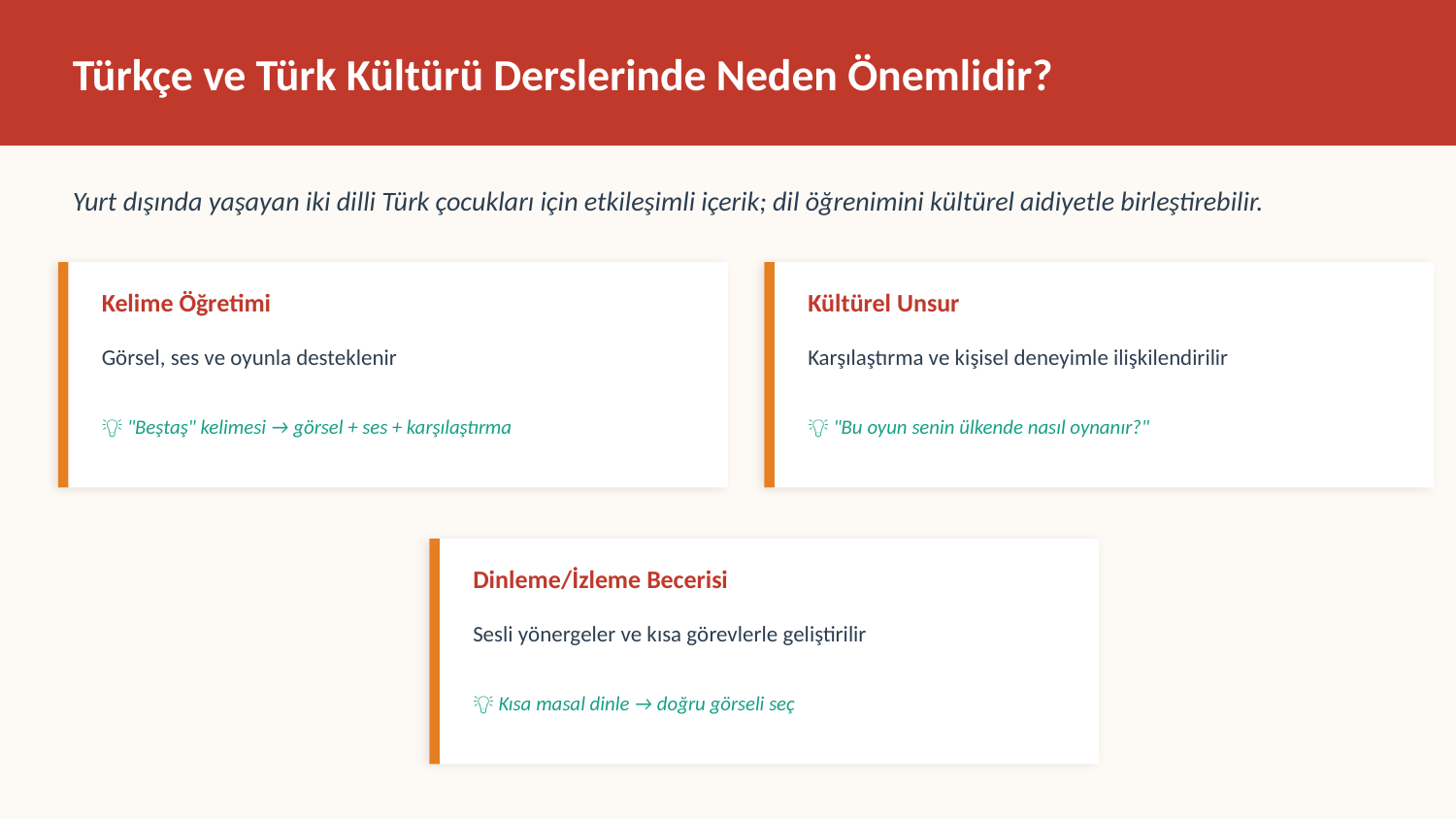

Türkçe ve Türk Kültürü Derslerinde Neden Önemlidir?
Yurt dışında yaşayan iki dilli Türk çocukları için etkileşimli içerik; dil öğrenimini kültürel aidiyetle birleştirebilir.

Kelime Öğretimi
Kültürel Unsur
Görsel, ses ve oyunla desteklenir
Karşılaştırma ve kişisel deneyimle ilişkilendirilir
💡 "Beştaş" kelimesi → görsel + ses + karşılaştırma
💡 "Bu oyun senin ülkende nasıl oynanır?"

Dinleme/İzleme Becerisi
Sesli yönergeler ve kısa görevlerle geliştirilir
💡 Kısa masal dinle → doğru görseli seç